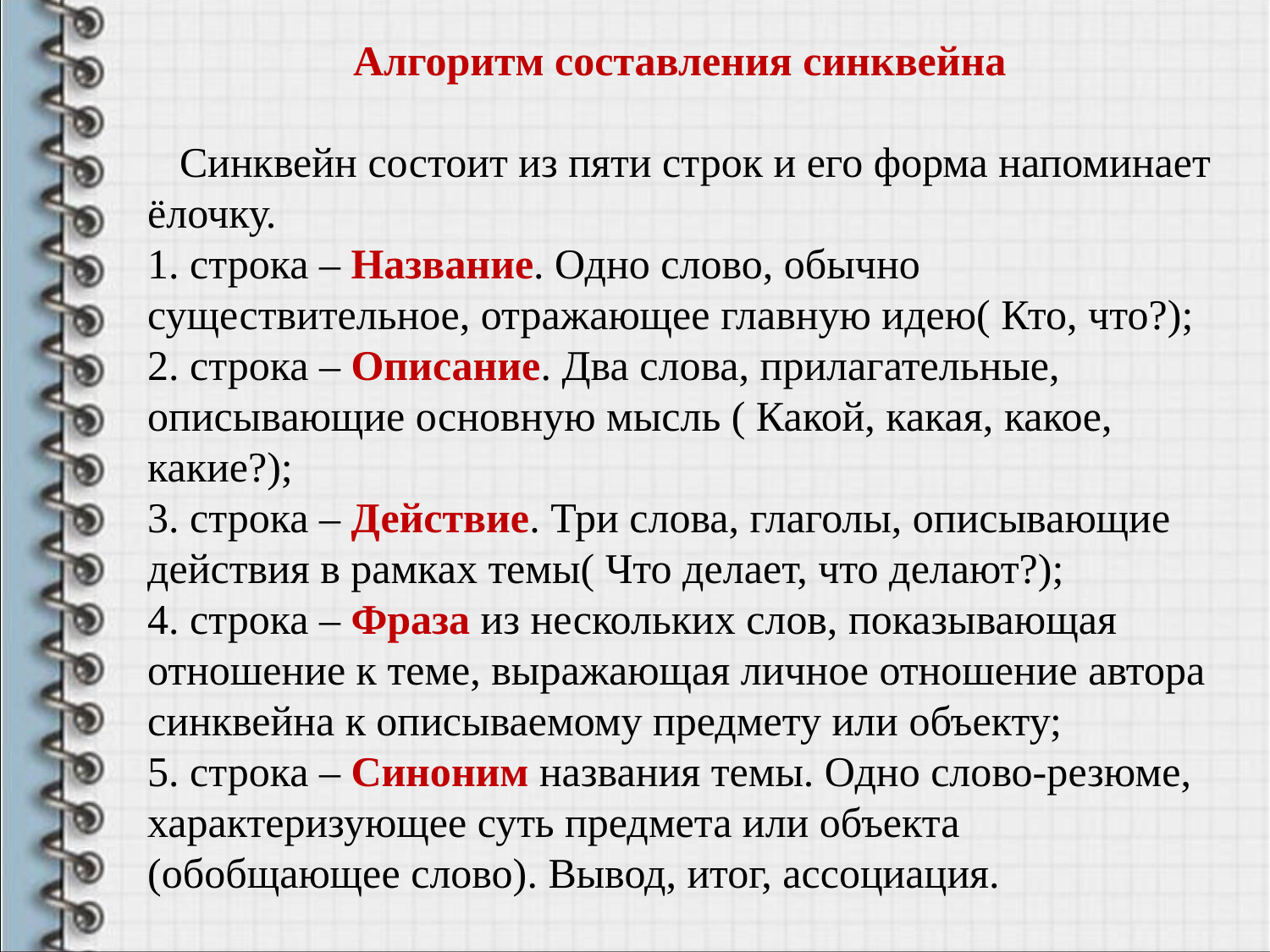

Алгоритм составления синквейна

    Синквейн состоит из пяти строк и его форма напоминает ёлочку.
1. строка – Название. Одно слово, обычно существительное, отражающее главную идею( Кто, что?);
2. строка – Описание. Два слова, прилагательные, описывающие основную мысль ( Какой, какая, какое, какие?);
3. строка – Действие. Три слова, глаголы, описывающие действия в рамках темы( Что делает, что делают?);
4. строка – Фраза из нескольких слов, показывающая отношение к теме, выражающая личное отношение автора синквейна к описываемому предмету или объекту;
5. строка – Синоним названия темы. Одно слово-резюме, характеризующее суть предмета или объекта (обобщающее слово). Вывод, итог, ассоциация.
#